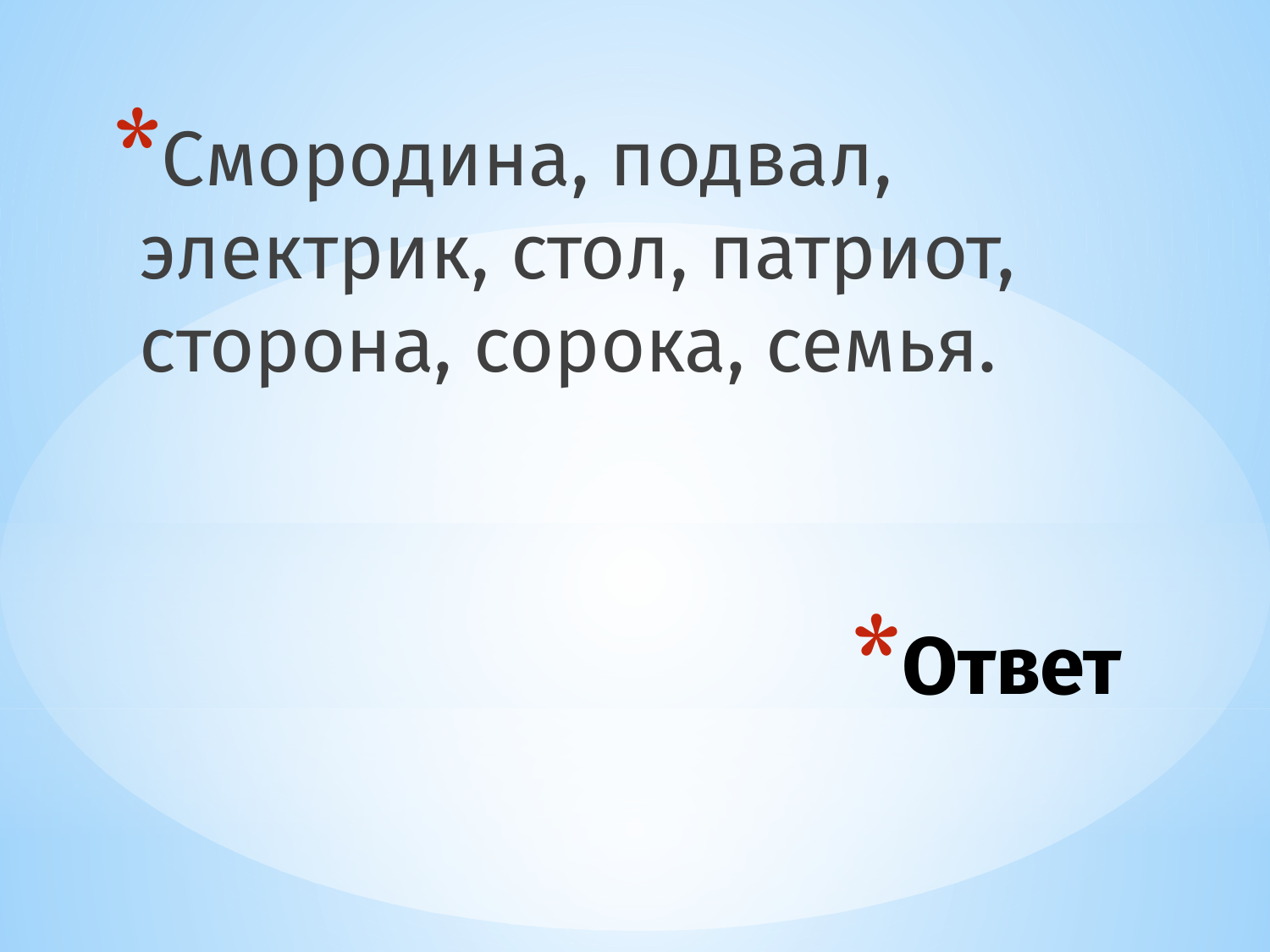

Смородина, подвал, электрик, стол, патриот, сторона, сорока, семья.

# Ответ